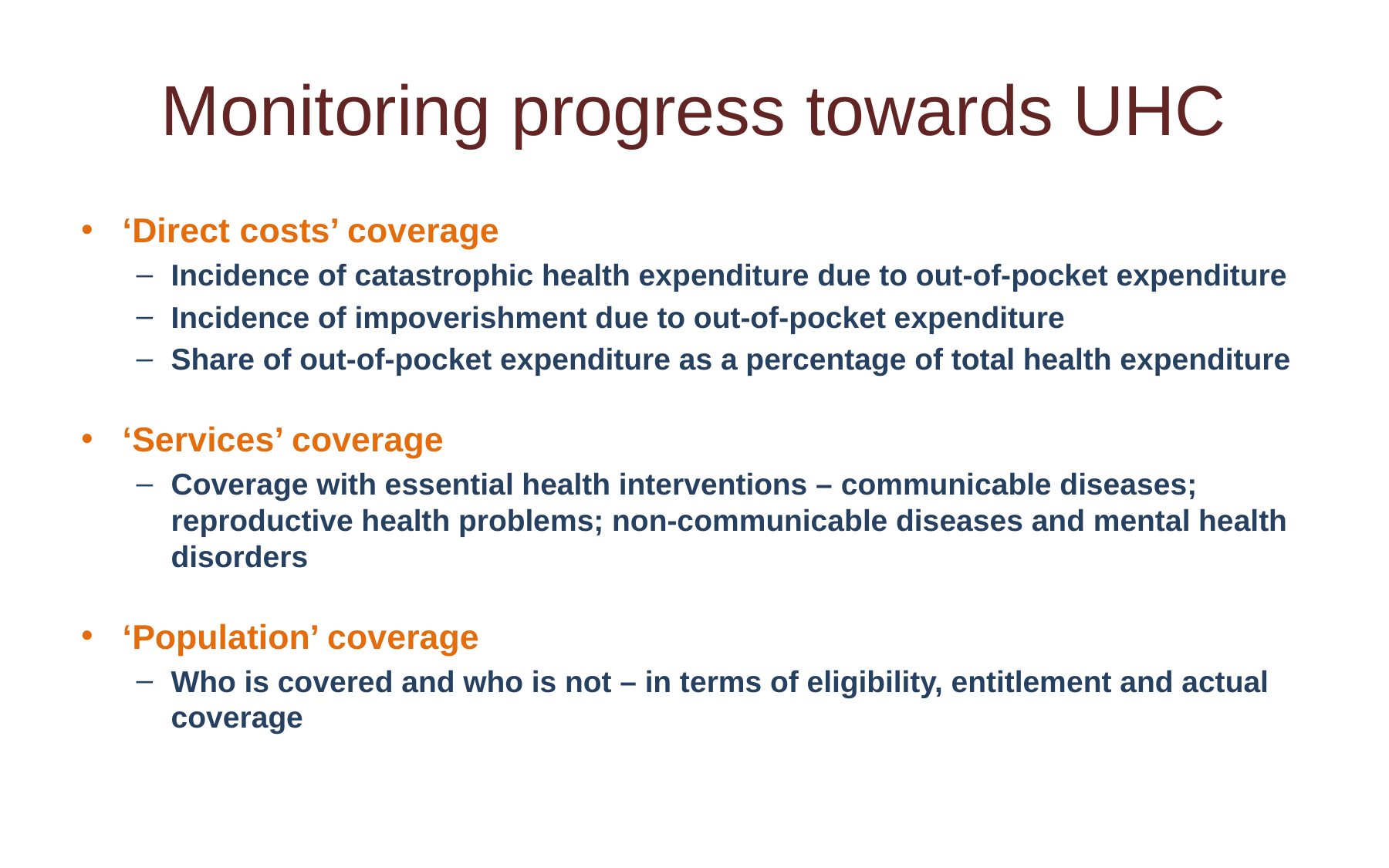

# Monitoring progress towards UHC
‘Direct costs’ coverage
Incidence of catastrophic health expenditure due to out-of-pocket expenditure
Incidence of impoverishment due to out-of-pocket expenditure
Share of out-of-pocket expenditure as a percentage of total health expenditure

‘Services’ coverage
Coverage with essential health interventions – communicable diseases; reproductive health problems; non-communicable diseases and mental health disorders

‘Population’ coverage
Who is covered and who is not – in terms of eligibility, entitlement and actual coverage

Towards universal health coverage in countries of the Eastern Mediterranean: challenges, opportunities and roadmap
10